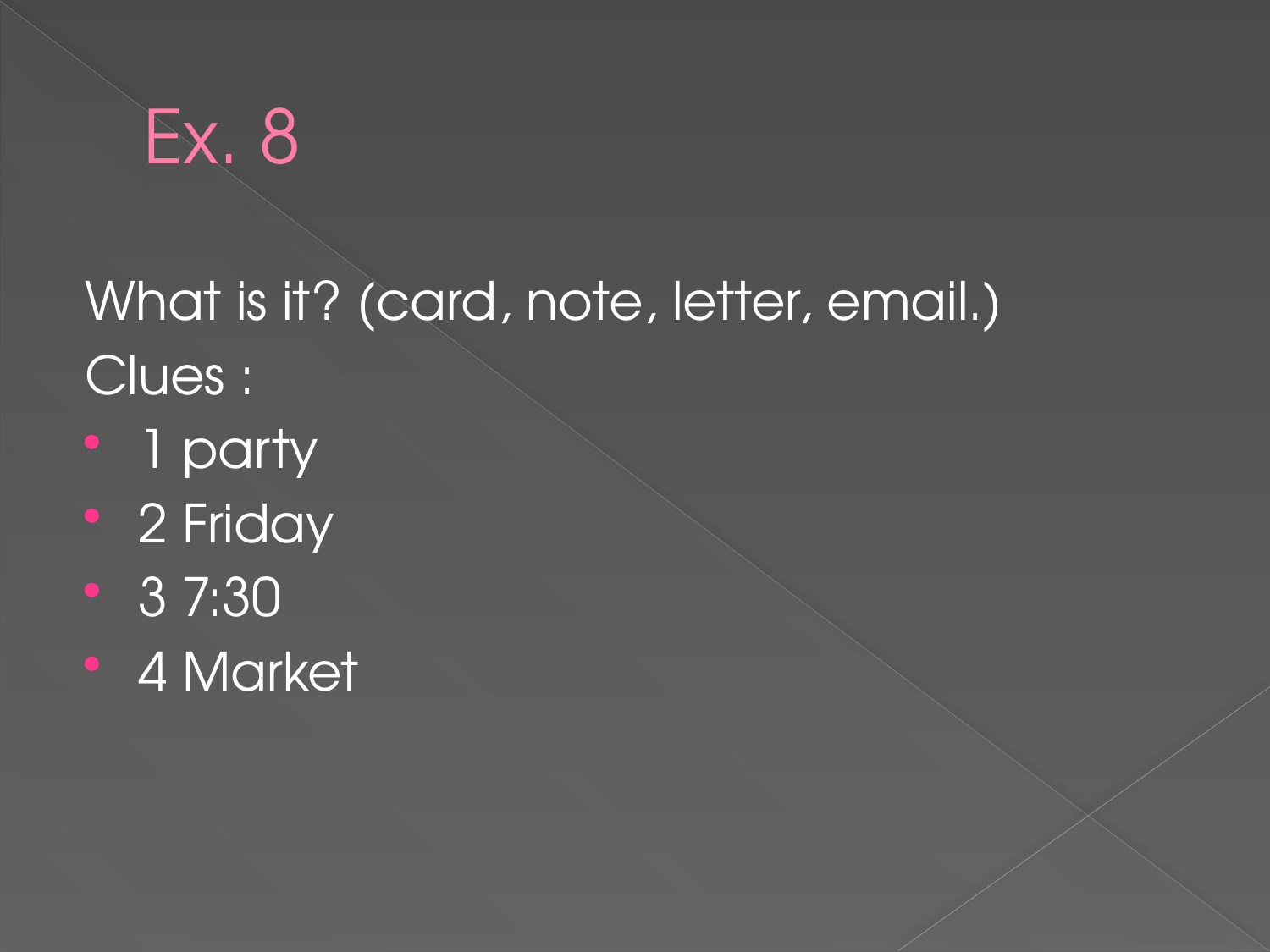

# Ex. 8
What is it? (card, note, letter, email.)
Clues :
1 party
2 Friday
3 7:30
4 Market